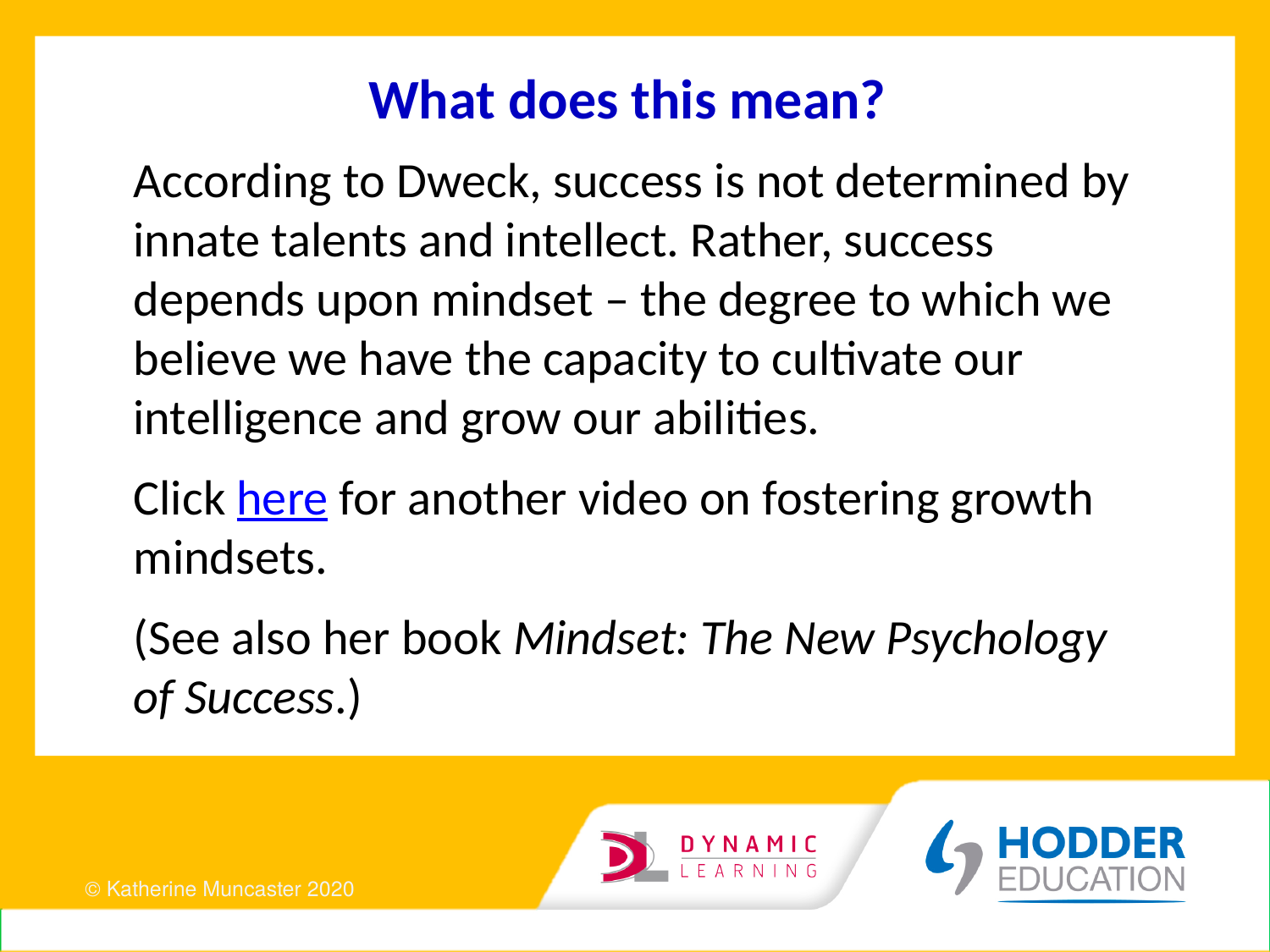

# What does this mean?
According to Dweck, success is not determined by innate talents and intellect. Rather, success depends upon mindset – the degree to which we believe we have the capacity to cultivate our intelligence and grow our abilities.

Click here for another video on fostering growth mindsets.

(See also her book Mindset: The New Psychology
of Success.)